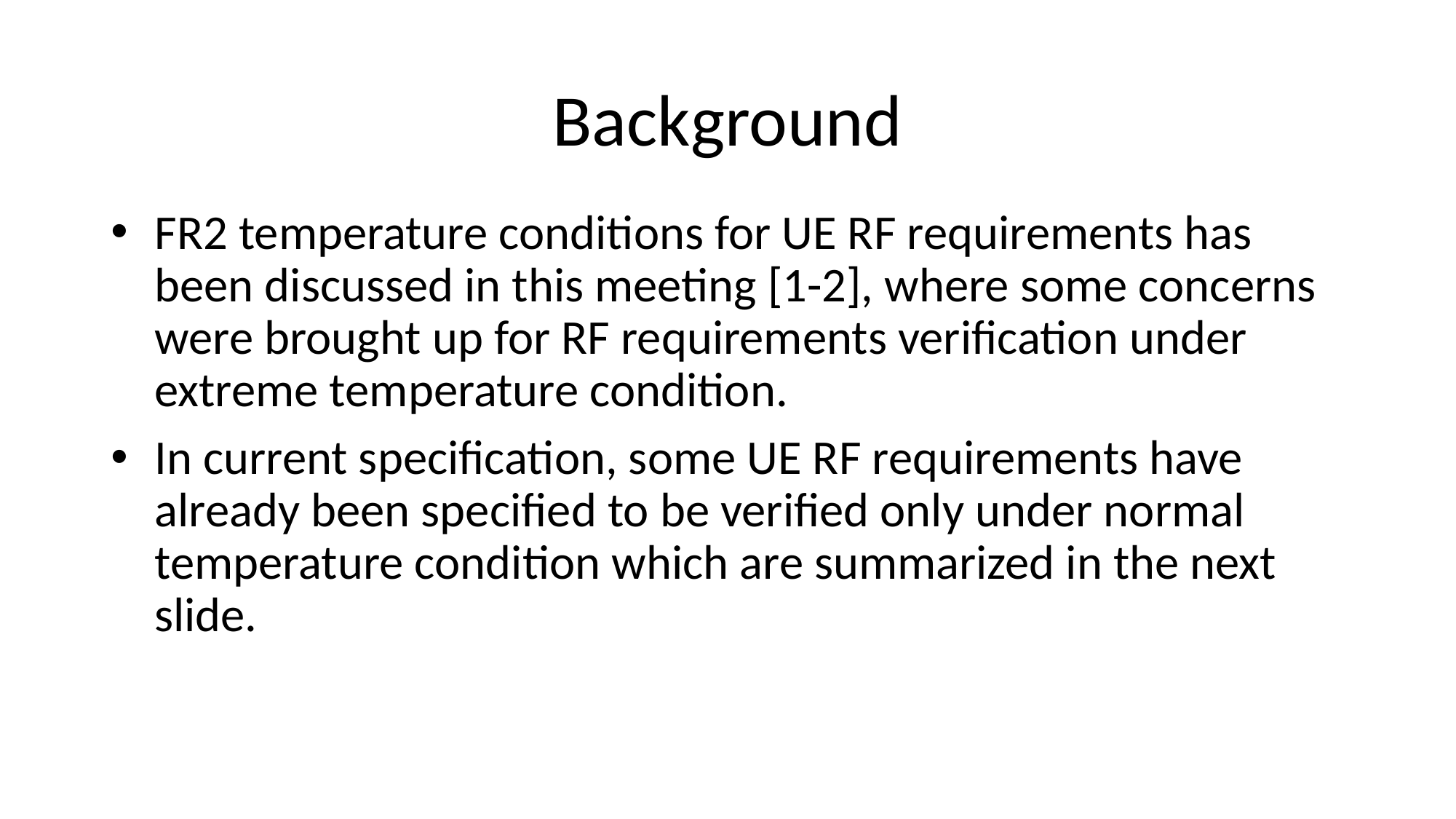

# Background
FR2 temperature conditions for UE RF requirements has been discussed in this meeting [1-2], where some concerns were brought up for RF requirements verification under extreme temperature condition.
In current specification, some UE RF requirements have already been specified to be verified only under normal temperature condition which are summarized in the next slide.